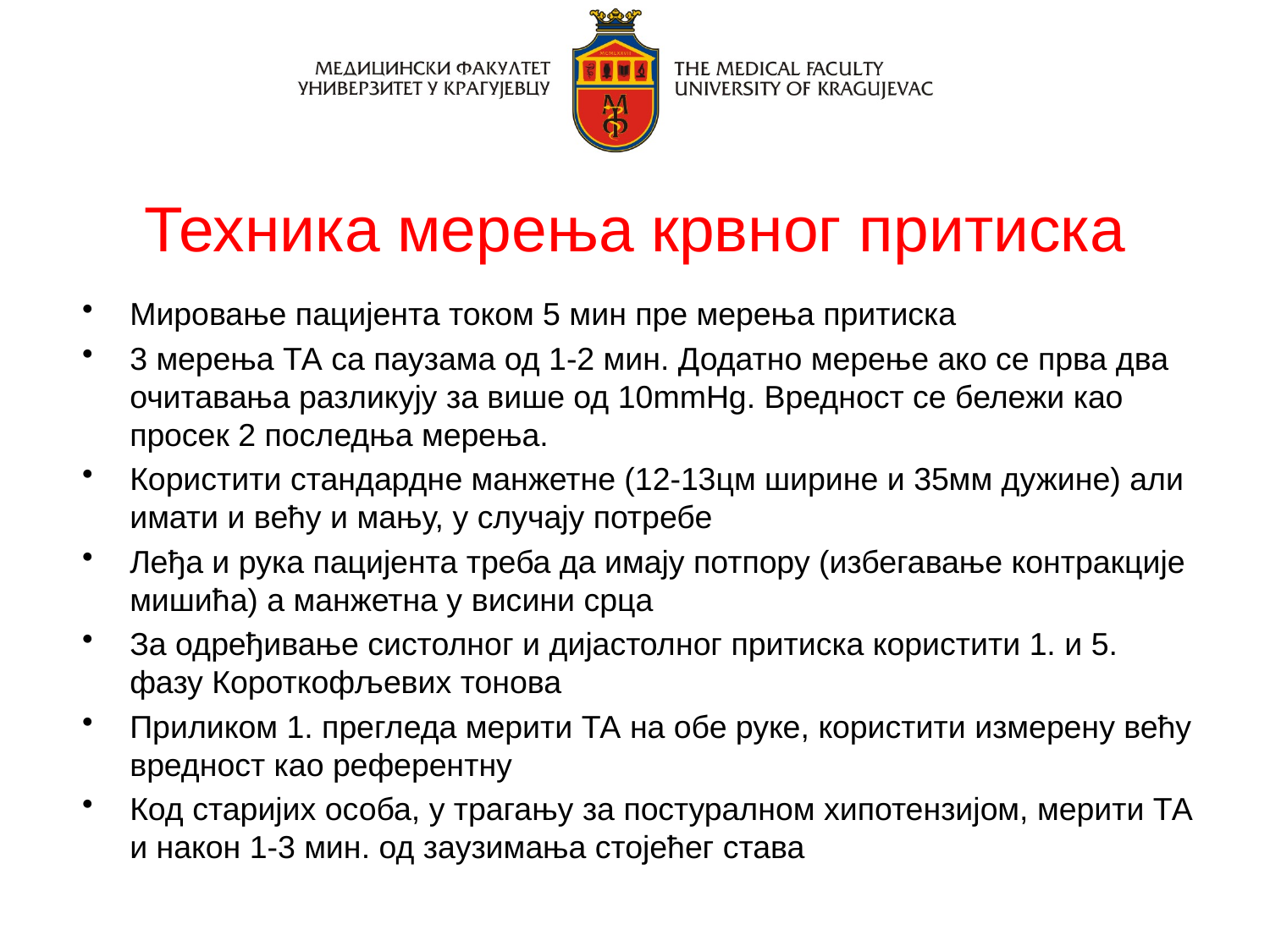

# Техника мерења крвног притиска
Мировање пацијента током 5 мин пре мерења притиска
3 мерења ТА са паузама од 1-2 мин. Додатно мерење ако се прва два очитавања разликују за више од 10mmHg. Вредност се бележи као просек 2 последња мерења.
Користити стандардне манжетне (12-13цм ширине и 35мм дужине) али имати и већу и мању, у случају потребе
Леђа и рука пацијента треба да имају потпору (избегавање контракције мишића) а манжетна у висини срца
За одређивање систолног и дијастолног притиска користити 1. и 5. фазу Короткофљевих тонова
Приликом 1. прегледа мерити ТА на обе руке, користити измерену већу вредност као референтну
Код старијих особа, у трагању за постуралном хипотензијом, мерити ТА и након 1-3 мин. од заузимања стојећег става